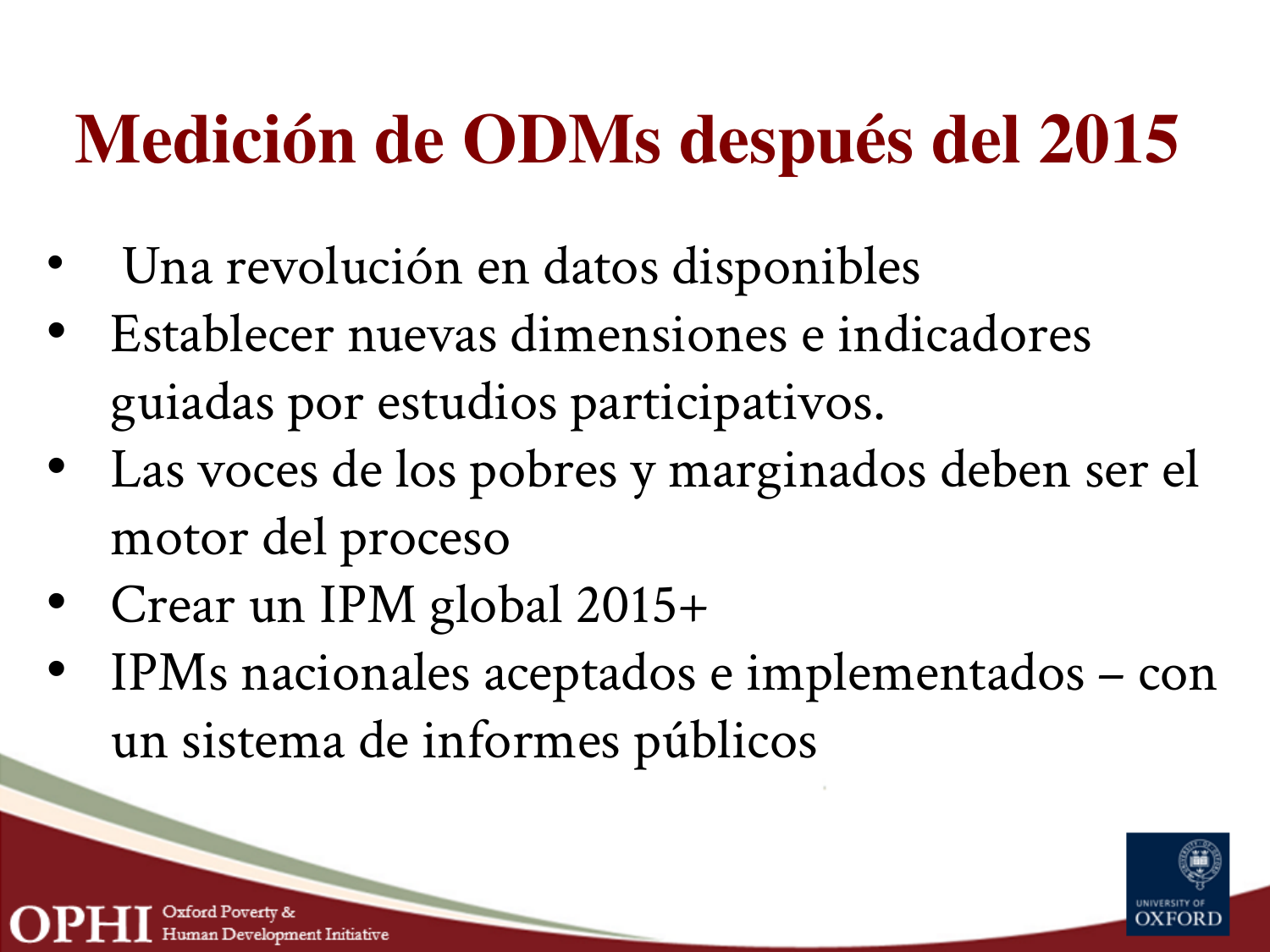

Medición de ODMs después del 2015

 Una revolución en datos disponibles
Establecer nuevas dimensiones e indicadores guiadas por estudios participativos.
Las voces de los pobres y marginados deben ser el motor del proceso
Crear un IPM global 2015+
IPMs nacionales aceptados e implementados – con un sistema de informes públicos